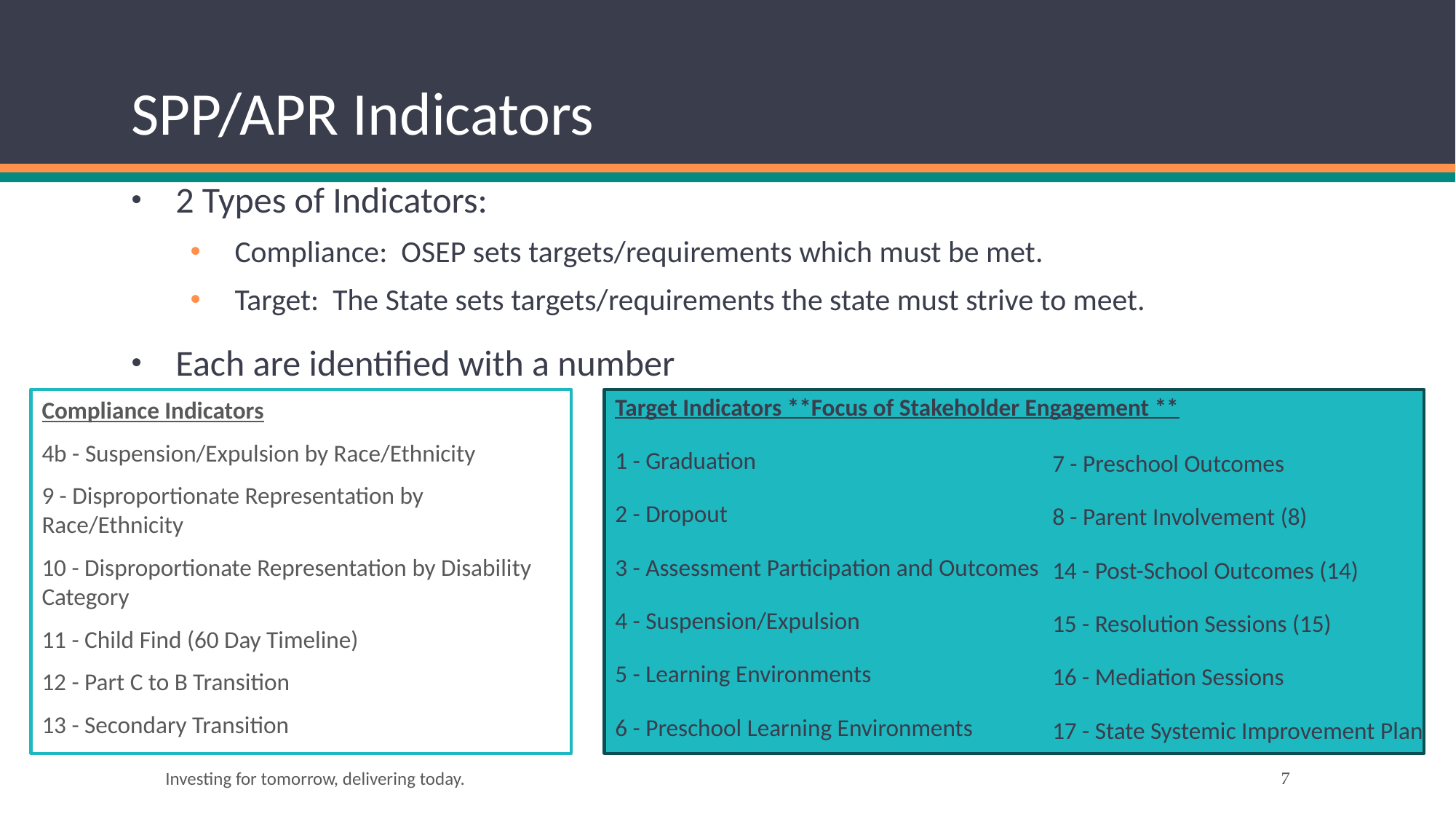

# SPP/APR Indicators
2 Types of Indicators:
Compliance:  OSEP sets targets/requirements which must be met.
Target:  The State sets targets/requirements the state must strive to meet.
Each are identified with a number
Compliance Indicators
4b - Suspension/Expulsion by Race/Ethnicity
9 - Disproportionate Representation by Race/Ethnicity
10 - Disproportionate Representation by Disability Category
11 - Child Find (60 Day Timeline)
12 - Part C to B Transition
13 - Secondary Transition

7 - Preschool Outcomes
8 - Parent Involvement (8)
14 - Post-School Outcomes (14)
15 - Resolution Sessions (15)
16 - Mediation Sessions
17 - State Systemic Improvement Plan
Target Indicators **Focus of Stakeholder Engagement **
1 - Graduation
2 - Dropout
3 - Assessment Participation and Outcomes
4 - Suspension/Expulsion
5 - Learning Environments
6 - Preschool Learning Environments

Investing for tomorrow, delivering today.
7